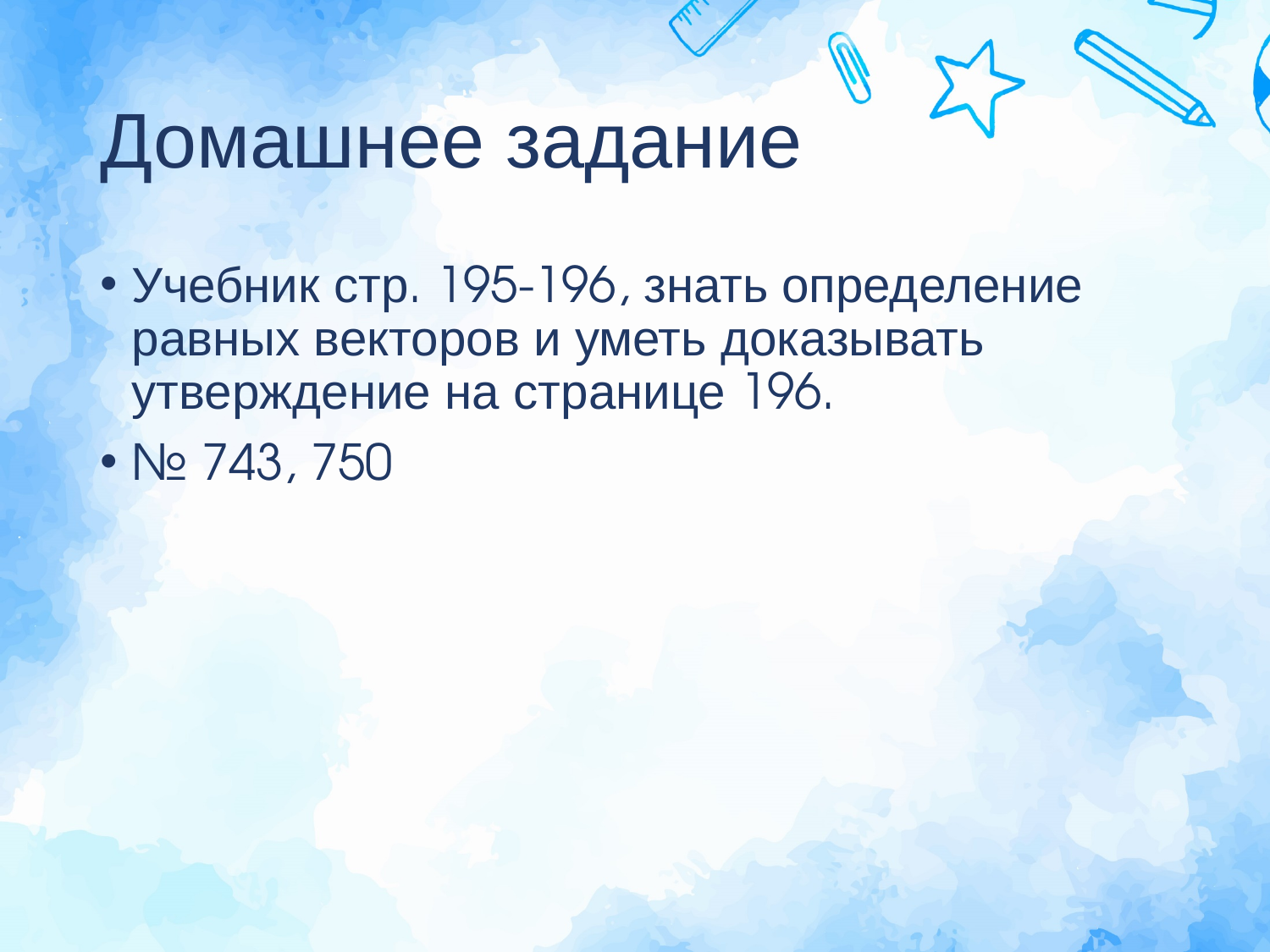

# Домашнее задание
Учебник стр. 195-196, знать определение равных векторов и уметь доказывать утверждение на странице 196.
№ 743, 750